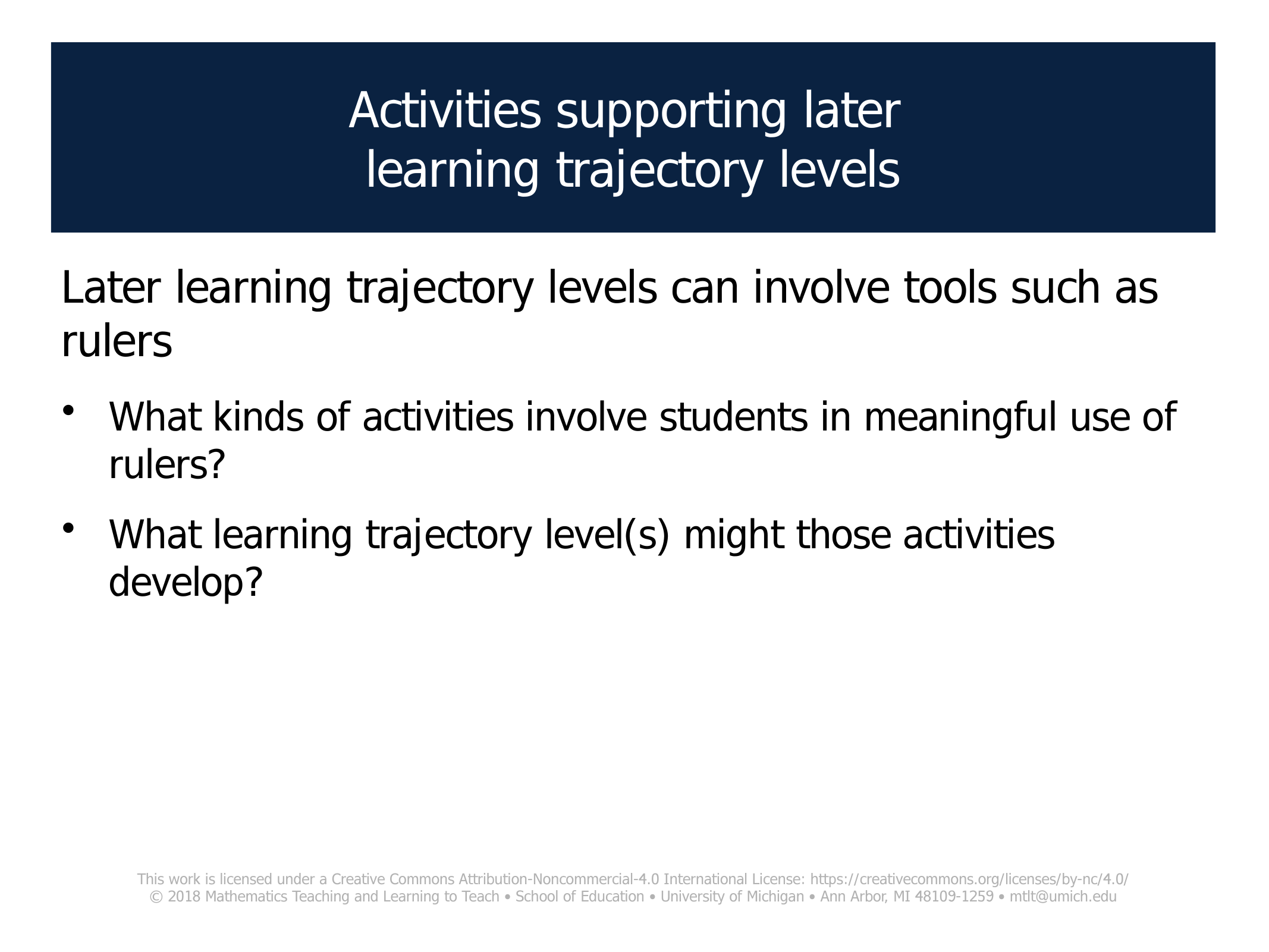

# Activities supporting later learning trajectory levels
Later learning trajectory levels can involve tools such as rulers
What kinds of activities involve students in meaningful use of rulers?
What learning trajectory level(s) might those activities develop?
This work is licensed under a Creative Commons Attribution-Noncommercial-4.0 International License: https://creativecommons.org/licenses/by-nc/4.0/
© 2018 Mathematics Teaching and Learning to Teach • School of Education • University of Michigan • Ann Arbor, MI 48109-1259 • mtlt@umich.edu